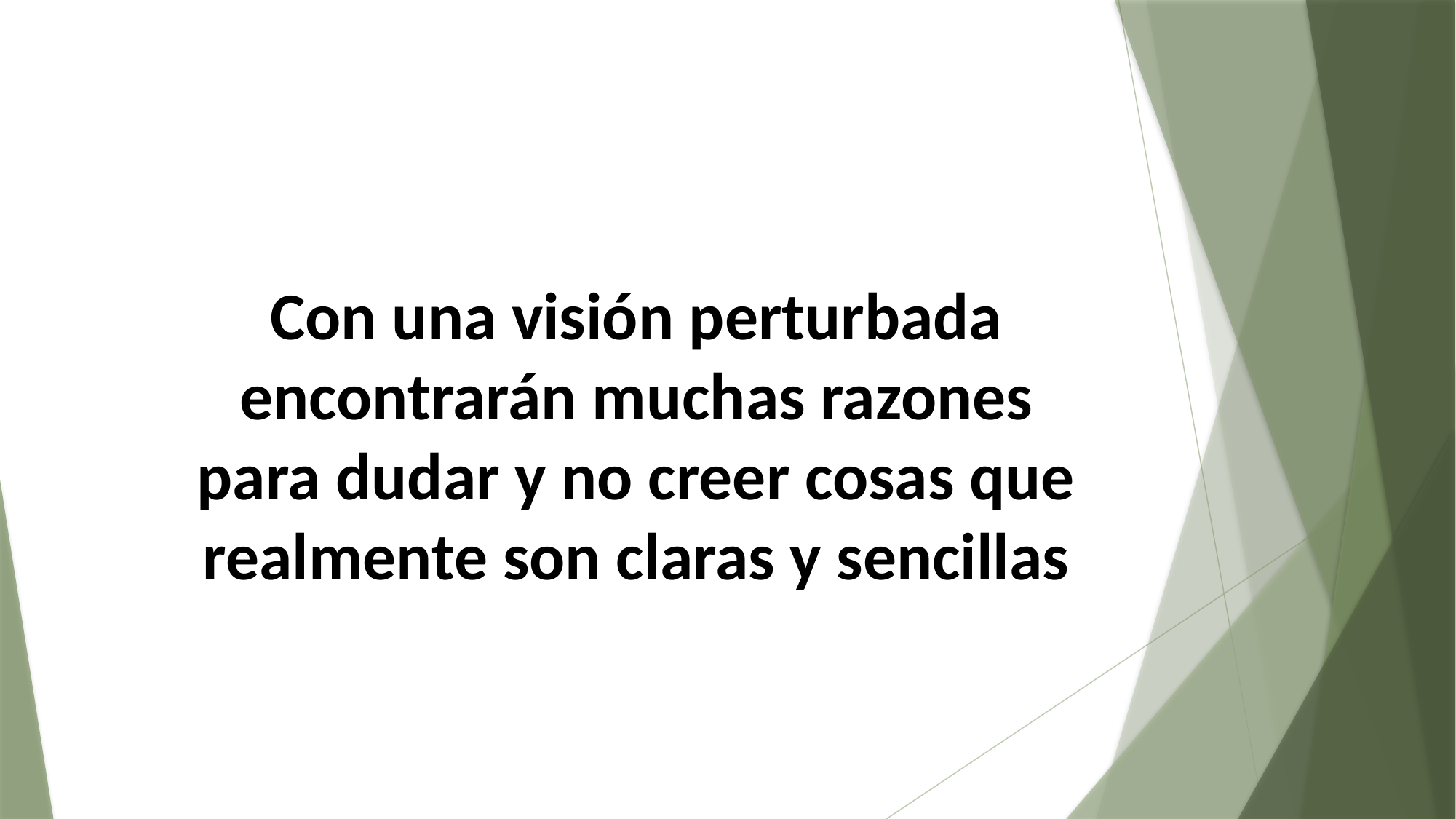

Con una visión perturbada encontrarán muchas razones para dudar y no creer cosas que realmente son claras y sencillas